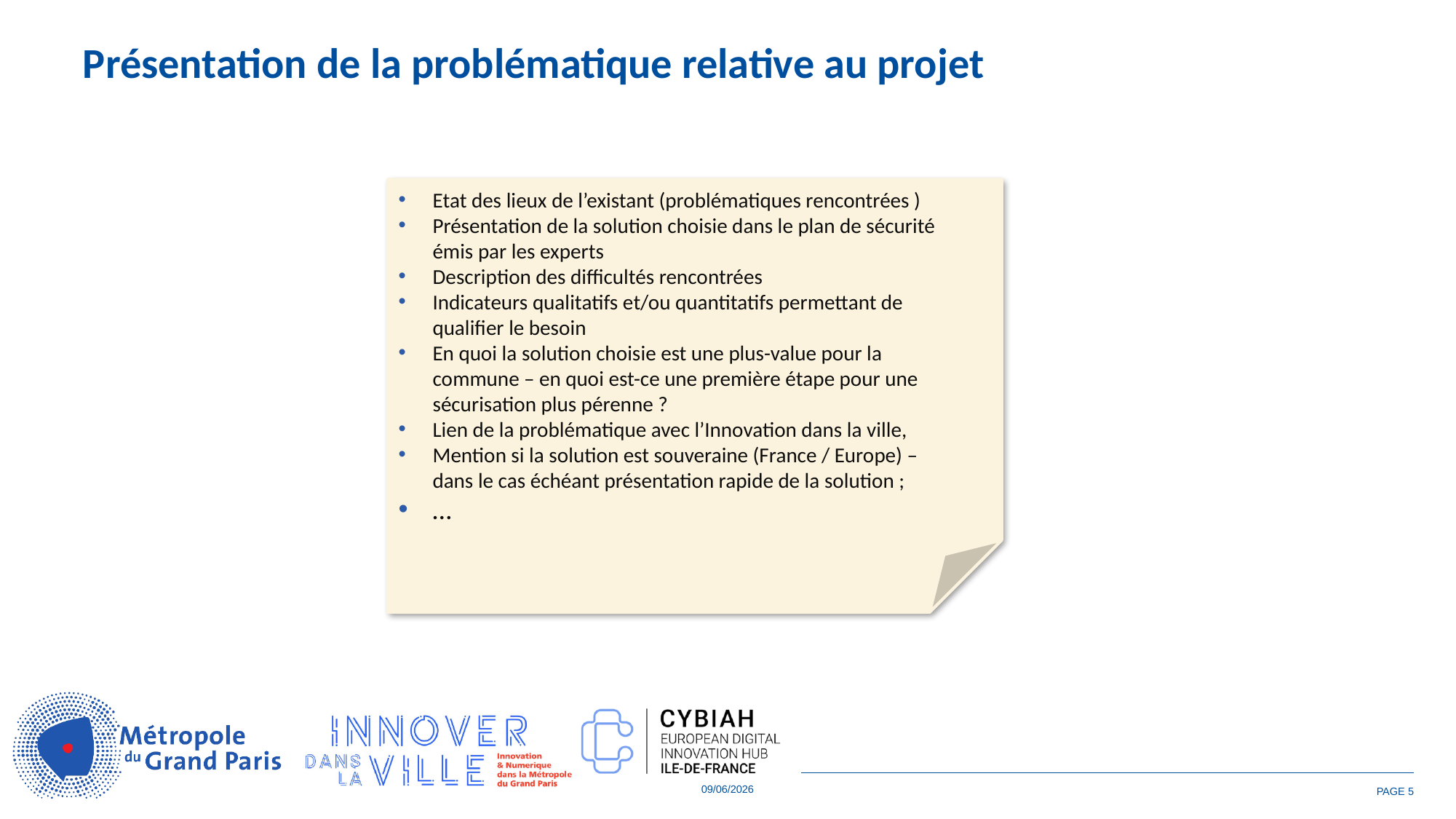

Présentation de la problématique relative au projet

Etat des lieux de l’existant (problématiques rencontrées )
Présentation de la solution choisie dans le plan de sécurité émis par les experts
Description des difficultés rencontrées
Indicateurs qualitatifs et/ou quantitatifs permettant de qualifier le besoin
En quoi la solution choisie est une plus-value pour la commune – en quoi est-ce une première étape pour une sécurisation plus pérenne ?
Lien de la problématique avec l’Innovation dans la ville,
Mention si la solution est souveraine (France / Europe) – dans le cas échéant présentation rapide de la solution ;
…

09/06/2026
PAGE 5